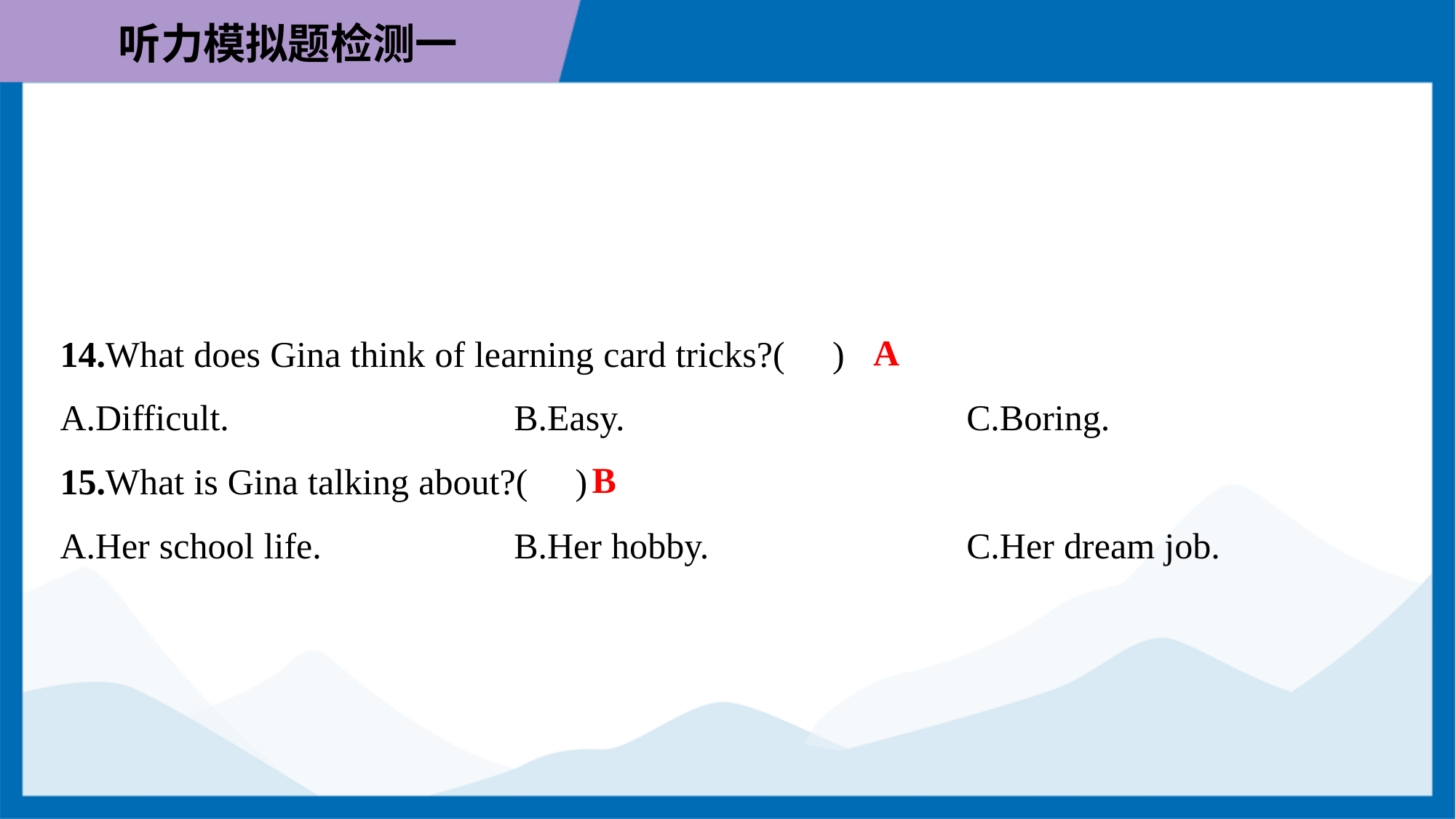

A
14.What does Gina think of learning card tricks?(     )
A.Difficult.	B.Easy.	C.Boring.
B
15.What is Gina talking about?(     )
A.Her school life.	B.Her hobby.	C.Her dream job.